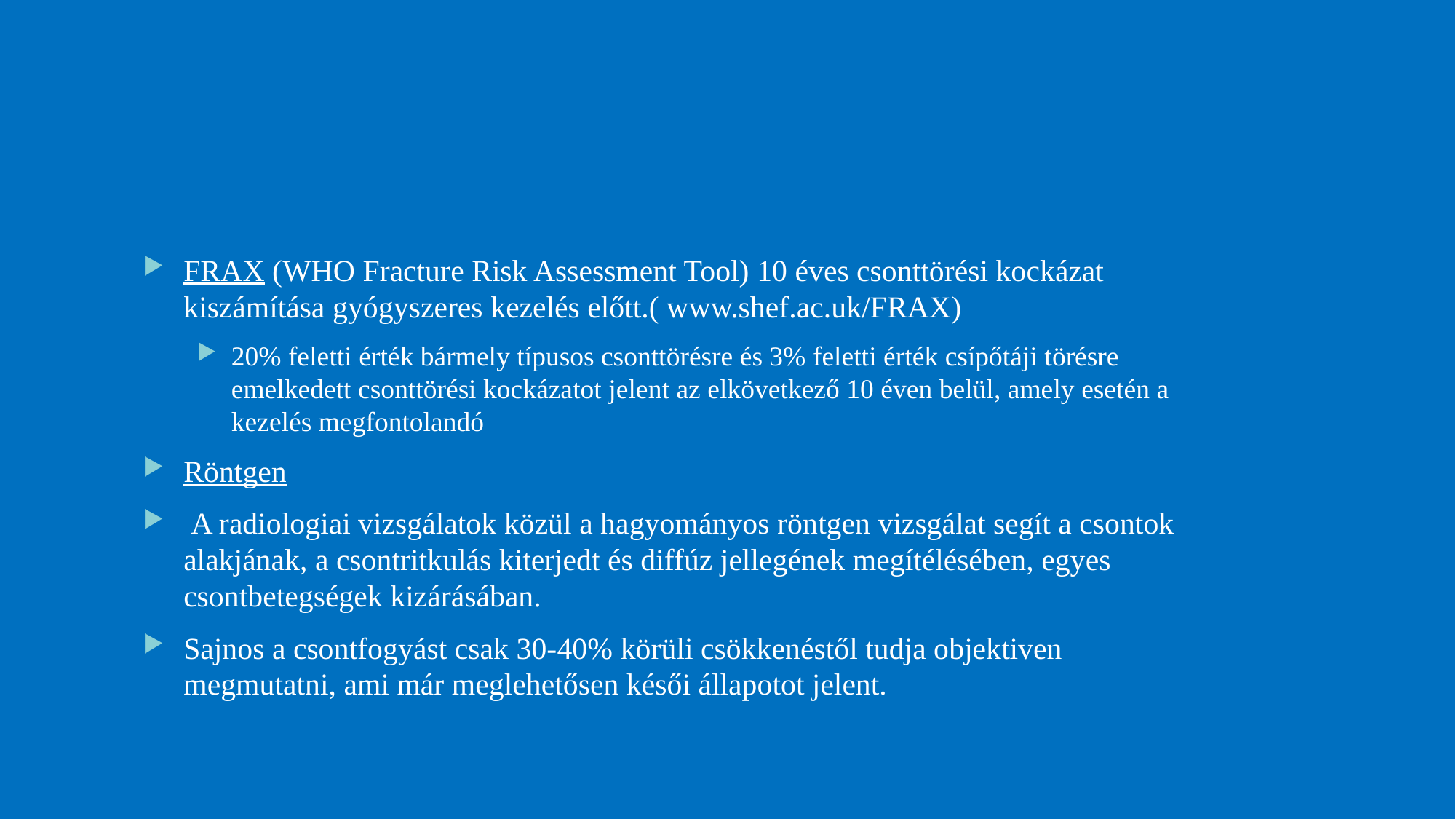

11
#
FRAX (WHO Fracture Risk Assessment Tool) 10 éves csonttörési kockázat kiszámítása gyógyszeres kezelés előtt.( www.shef.ac.uk/FRAX)
20% feletti érték bármely típusos csonttörésre és 3% feletti érték csípőtáji törésre emelkedett csonttörési kockázatot jelent az elkövetkező 10 éven belül, amely esetén a kezelés megfontolandó
Röntgen
 A radiologiai vizsgálatok közül a hagyományos röntgen vizsgálat segít a csontok alakjának, a csontritkulás kiterjedt és diffúz jellegének megítélésében, egyes csontbetegségek kizárásában.
Sajnos a csontfogyást csak 30-40% körüli csökkenéstől tudja objektiven megmutatni, ami már meglehetősen késői állapotot jelent.